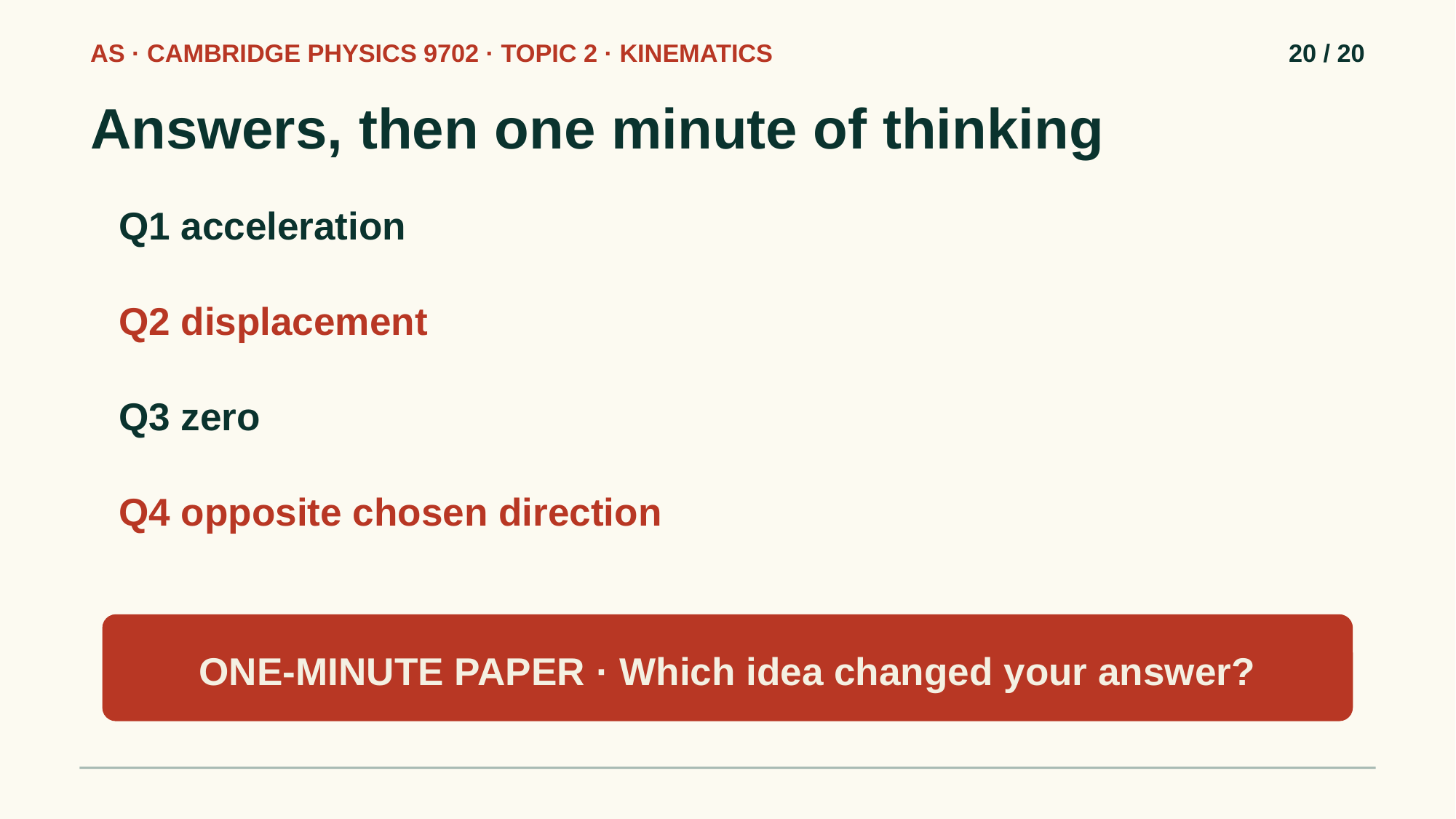

AS · CAMBRIDGE PHYSICS 9702 · TOPIC 2 · KINEMATICS
20 / 20
Answers, then one minute of thinking
Q1 acceleration
Q2 displacement
Q3 zero
Q4 opposite chosen direction

ONE-MINUTE PAPER · Which idea changed your answer?